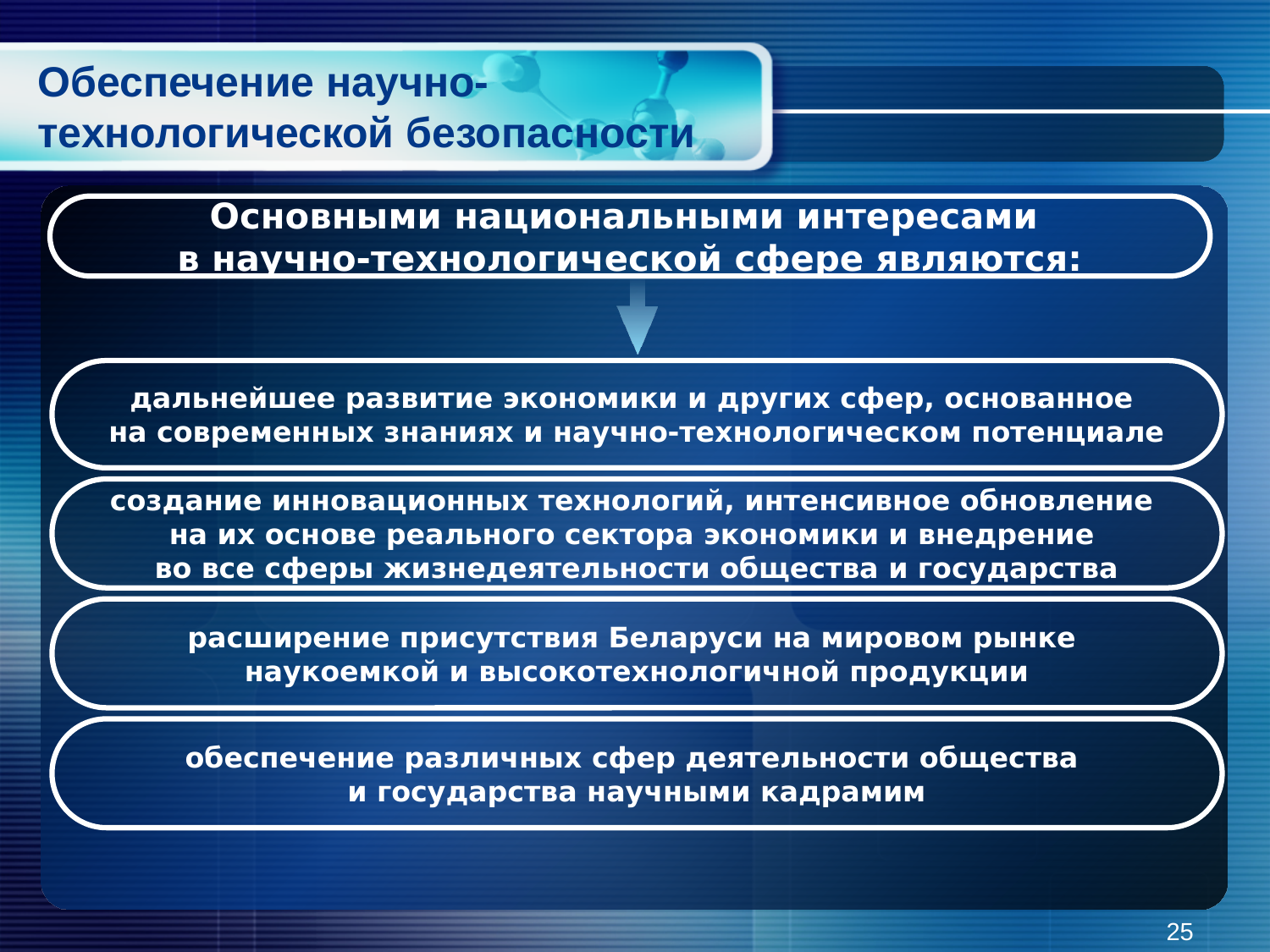

# Обеспечение научно-технологической безопасности
Основными национальными интересами
в научно-технологической сфере являются:

дальнейшее развитие экономики и других сфер, основанное
на современных знаниях и научно-технологическом потенциале
создание инновационных технологий, интенсивное обновление
на их основе реального сектора экономики и внедрение
во все сферы жизнедеятельности общества и государства
расширение присутствия Беларуси на мировом рынке
наукоемкой и высокотехнологичной продукции
обеспечение различных сфер деятельности общества
и государства научными кадрамим
25